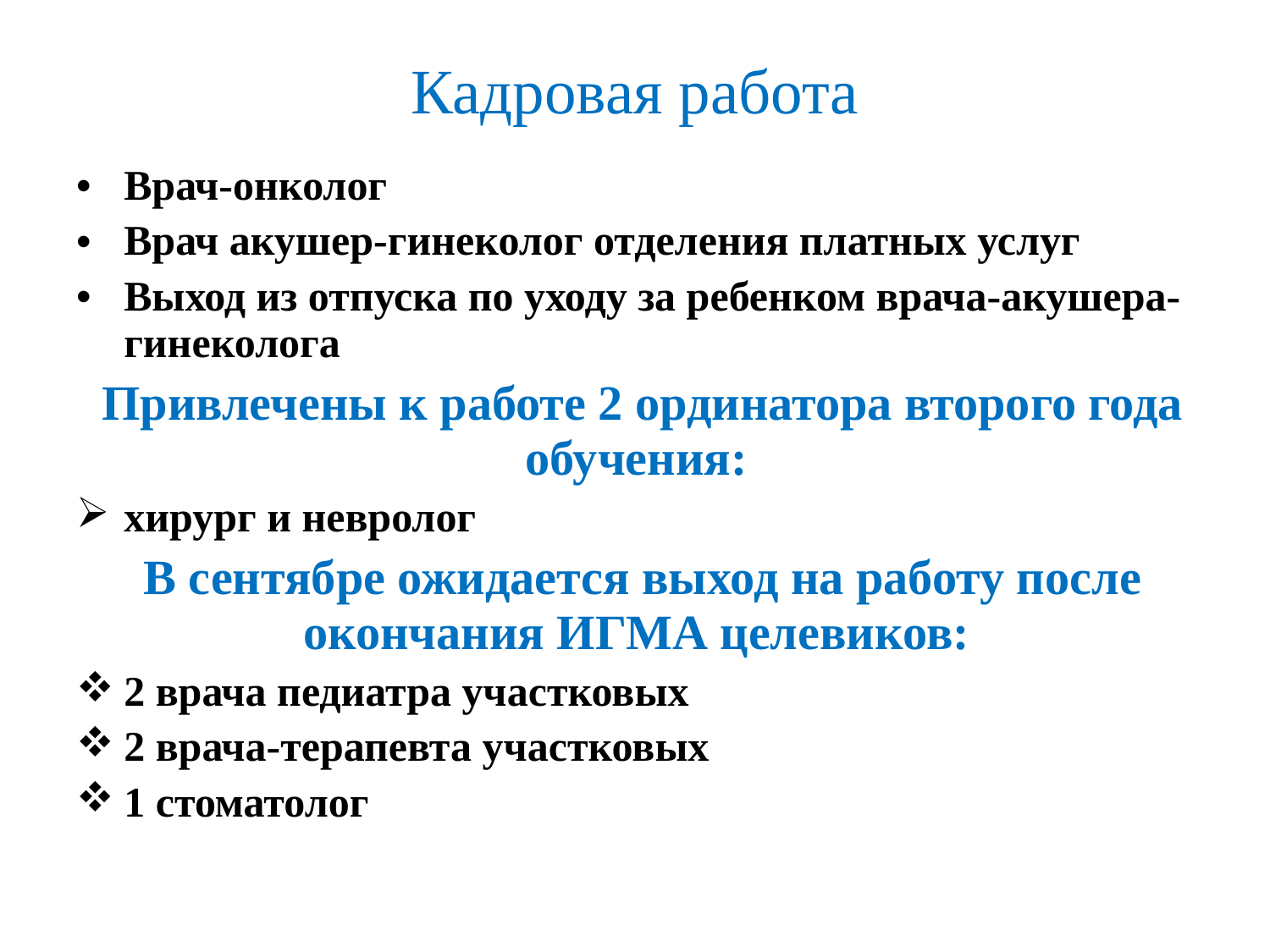

# Кадровая работа
Врач-онколог
Врач акушер-гинеколог отделения платных услуг
Выход из отпуска по уходу за ребенком врача-акушера-гинеколога
Привлечены к работе 2 ординатора второго года обучения:
хирург и невролог
В сентябре ожидается выход на работу после окончания ИГМА целевиков:
2 врача педиатра участковых
2 врача-терапевта участковых
1 стоматолог